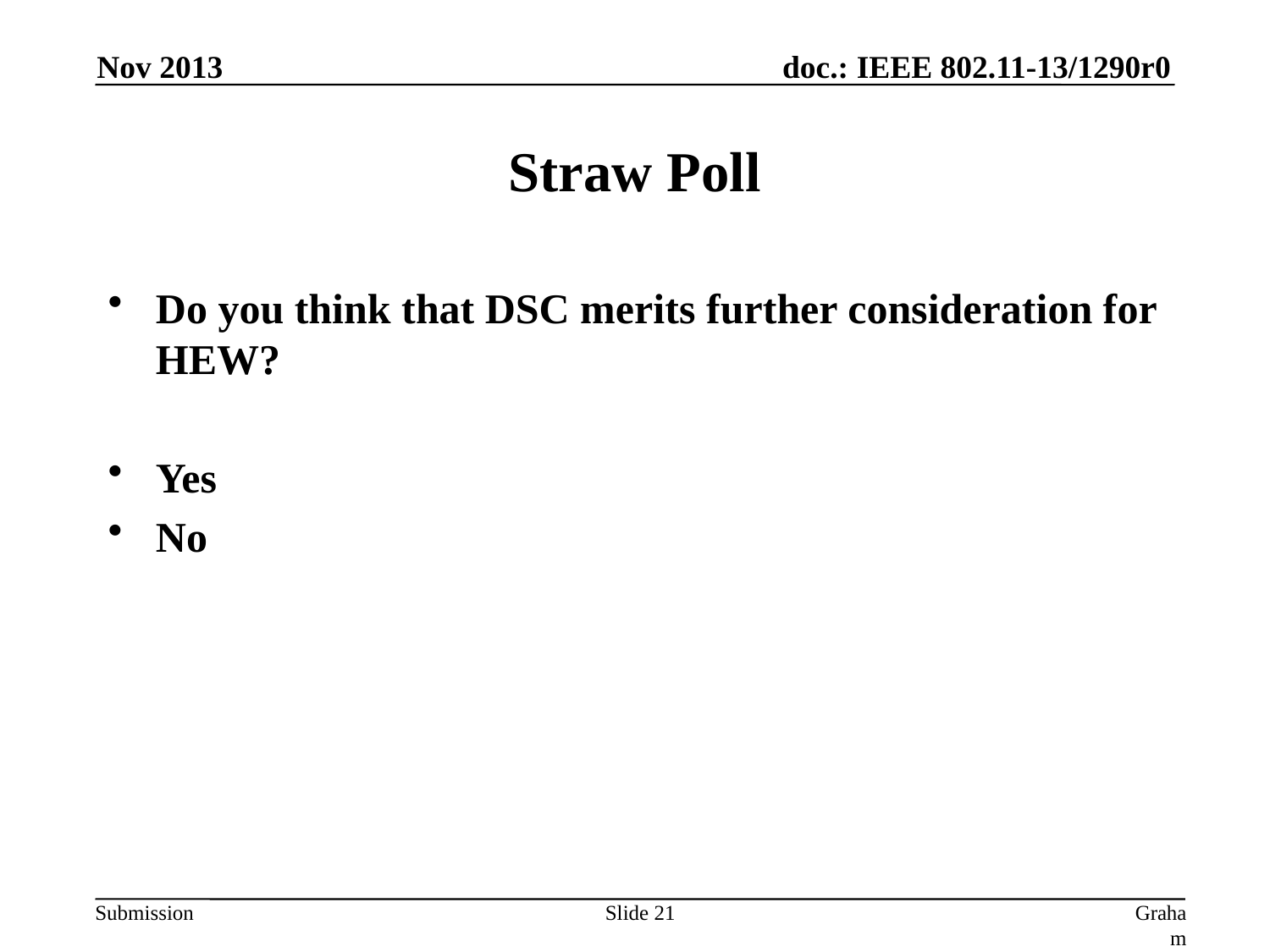

Nov 2013
# Straw Poll
Do you think that DSC merits further consideration for HEW?

Yes
No
Slide 21
Graham Smith, DSP Group